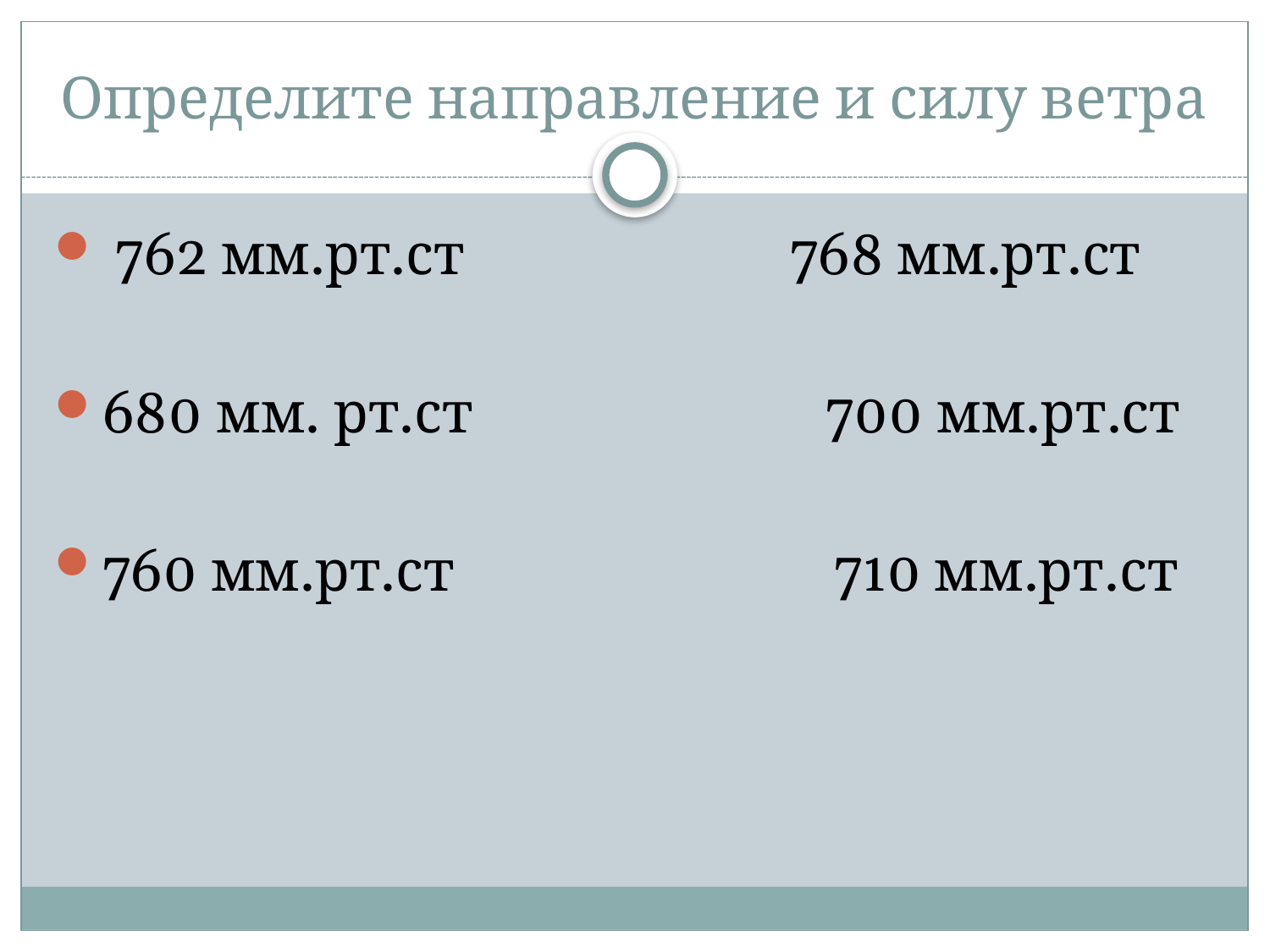

# Определите направление и силу ветра
 762 мм.рт.ст                        768 мм.рт.ст

680 мм. рт.ст                          700 мм.рт.ст

760 мм.рт.ст                            710 мм.рт.ст